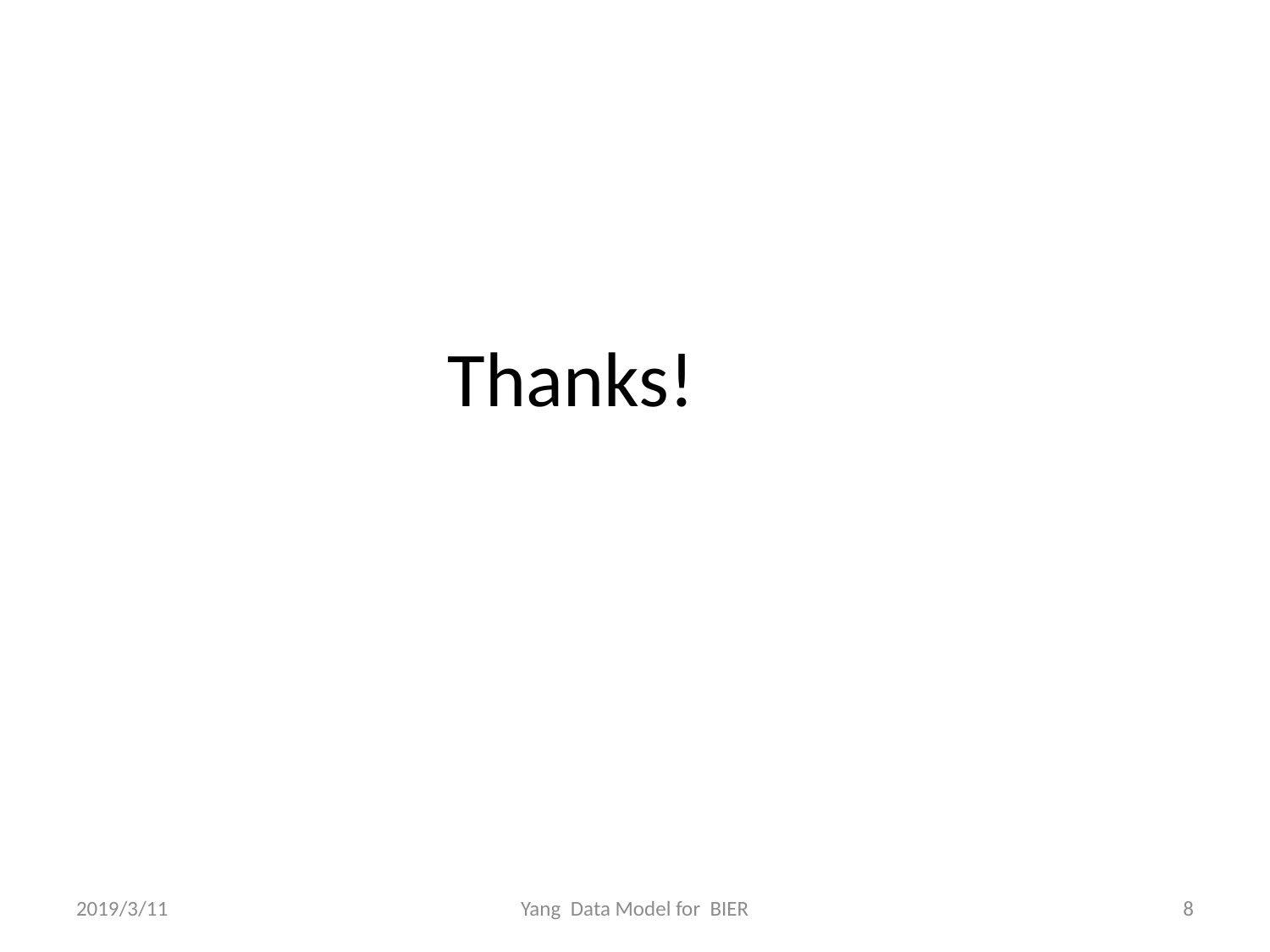

# Thanks!
2019/3/11
Yang  Data Model for  BIER
8